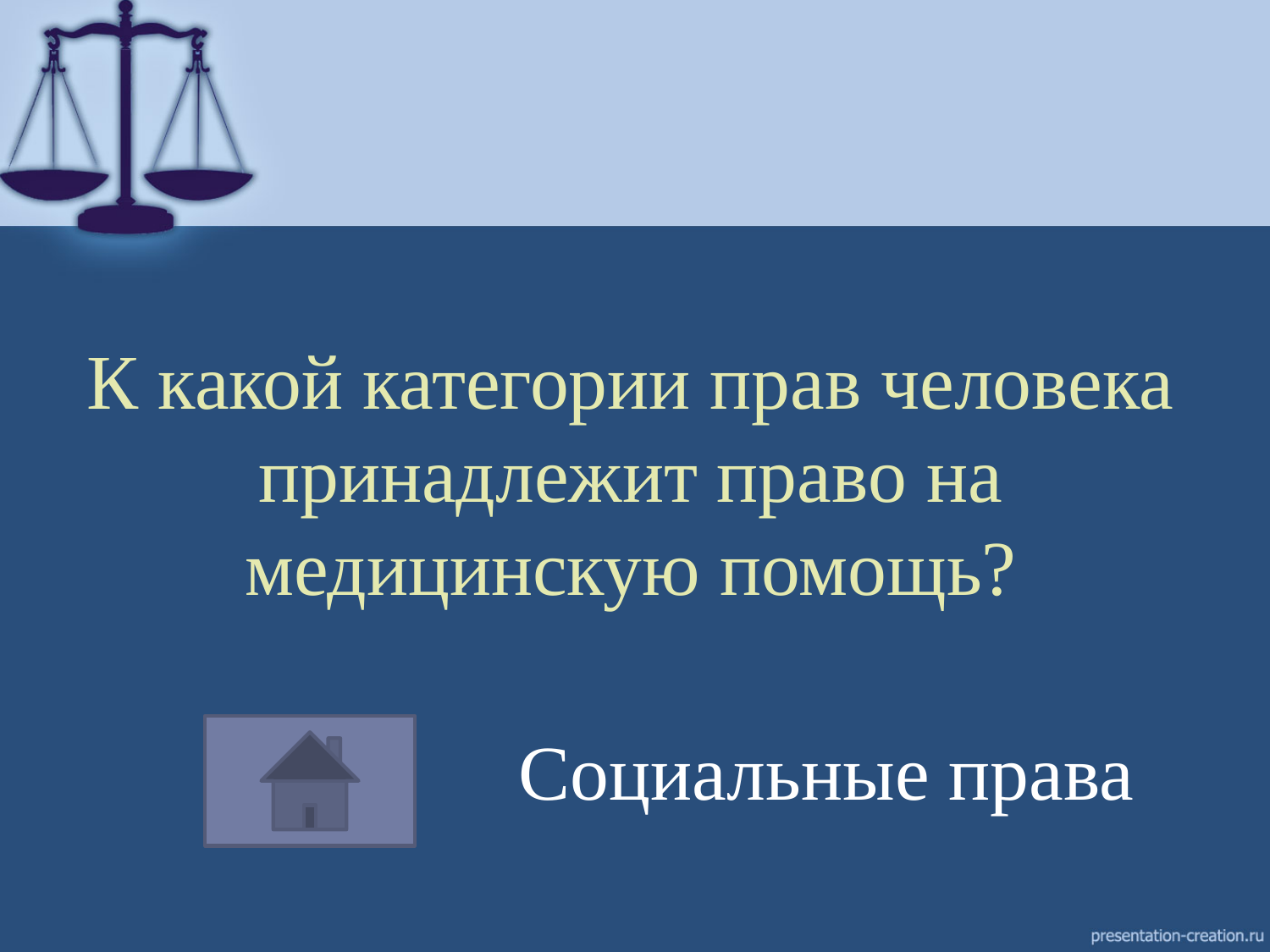

# К какой категории прав человека принадлежит право на медицинскую помощь?

Социальные права